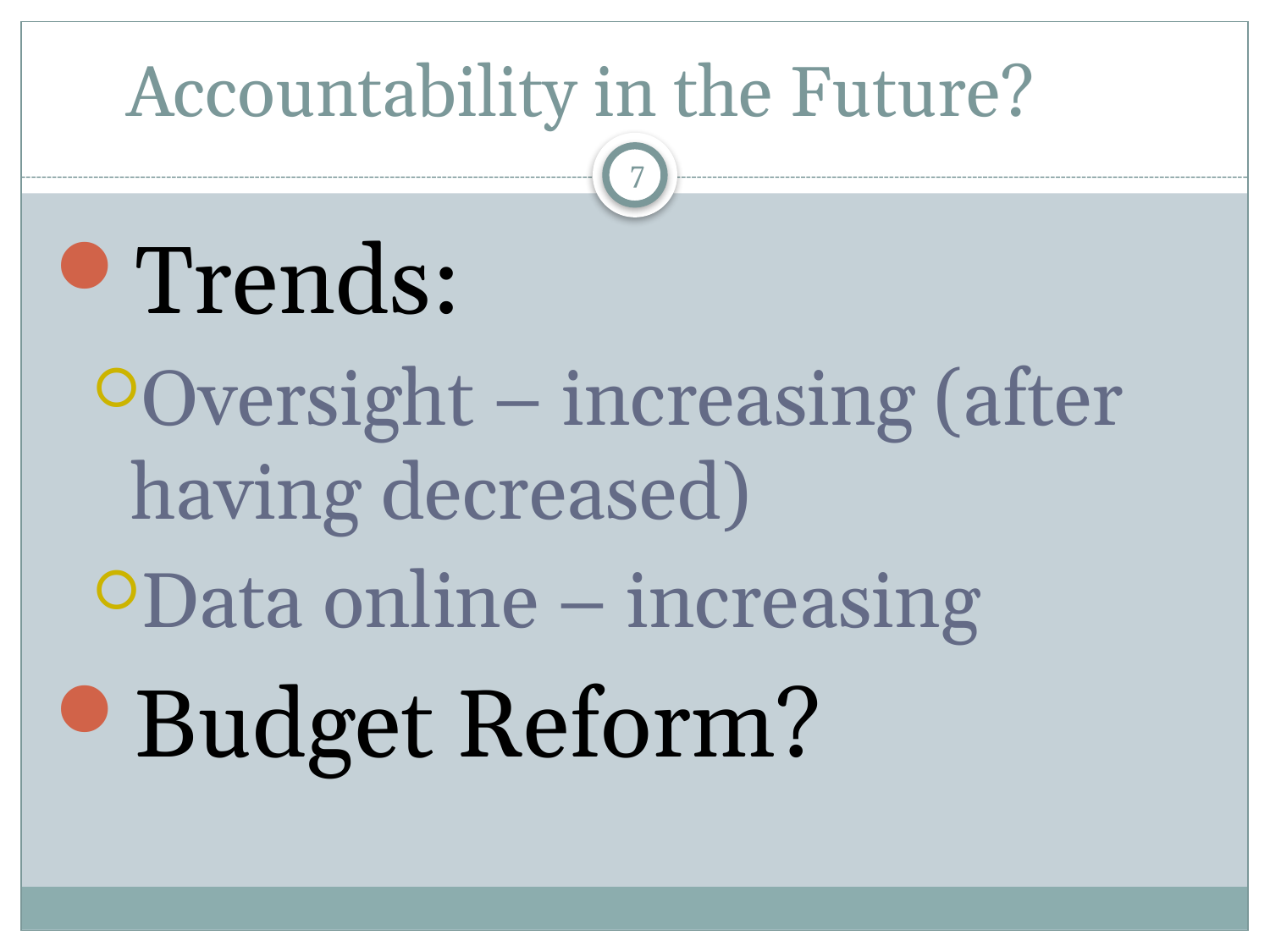

# Accountability in the Future?
7
Trends:
Oversight – increasing (after having decreased)
Data online – increasing
Budget Reform?